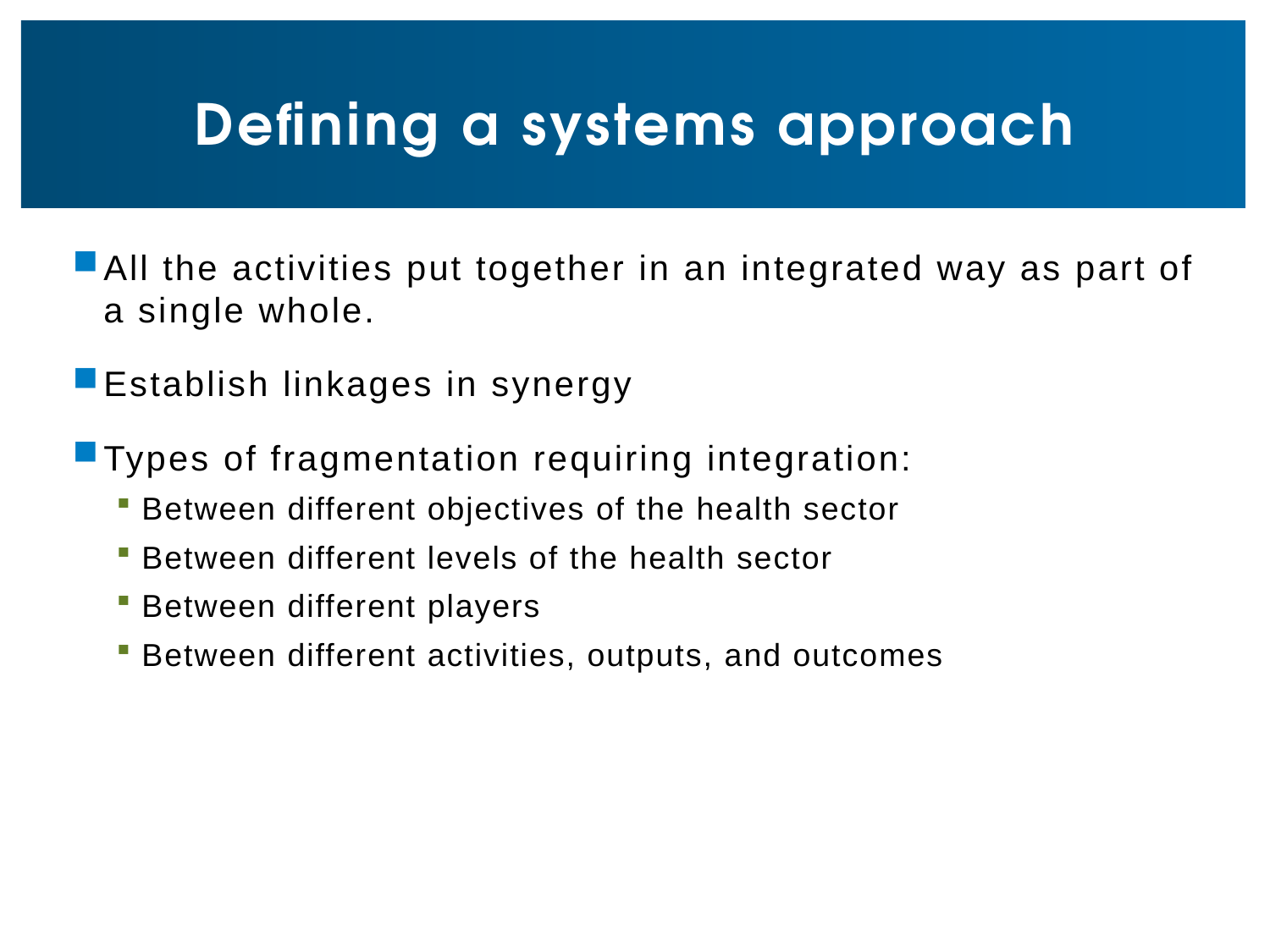

# Defining a systems approach
All the activities put together in an integrated way as part of a single whole.
Establish linkages in synergy
Types of fragmentation requiring integration:
Between different objectives of the health sector
Between different levels of the health sector
Between different players
Between different activities, outputs, and outcomes